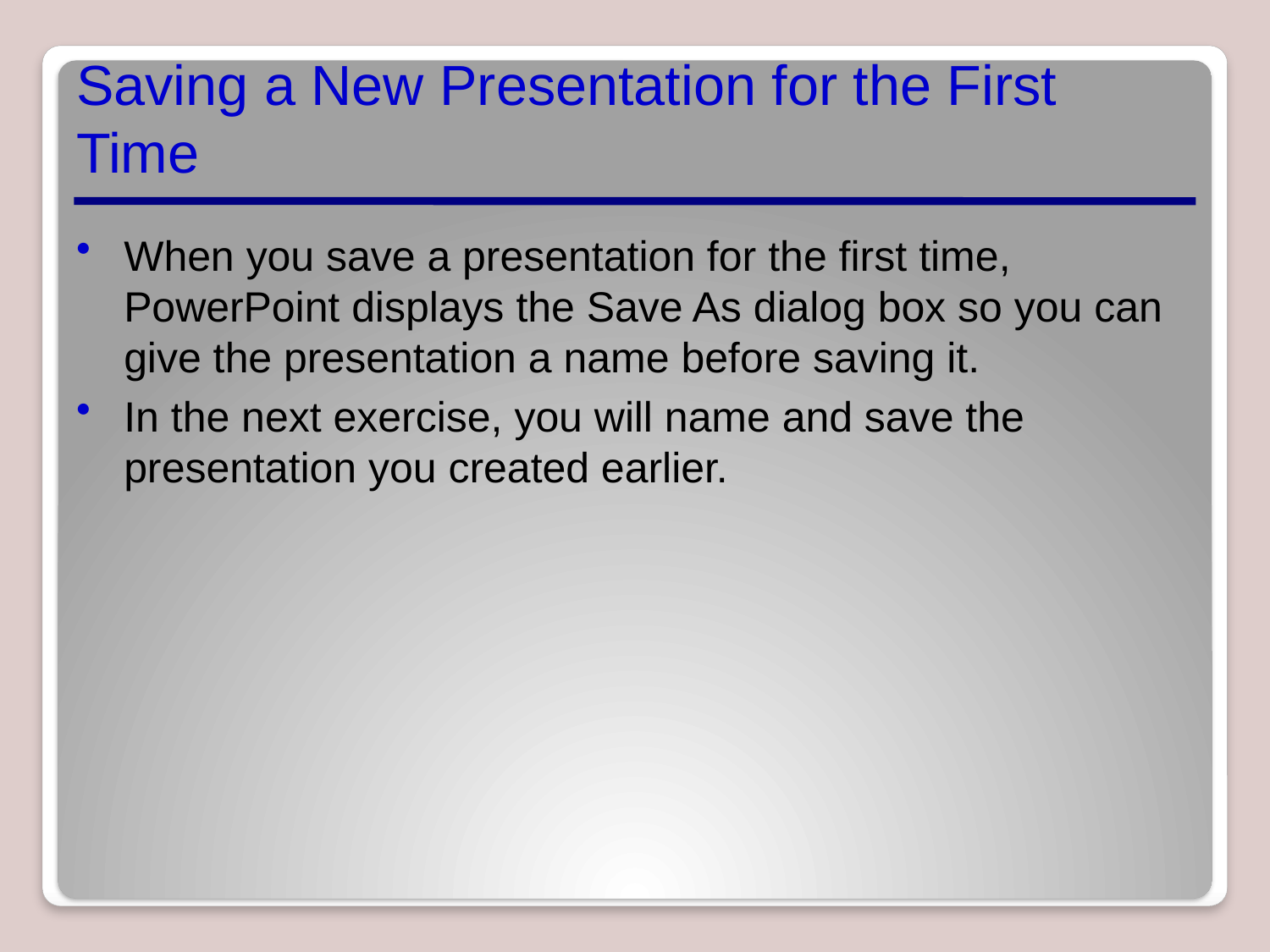

# Saving a New Presentation for the First Time
When you save a presentation for the first time, PowerPoint displays the Save As dialog box so you can give the presentation a name before saving it.
In the next exercise, you will name and save the presentation you created earlier.